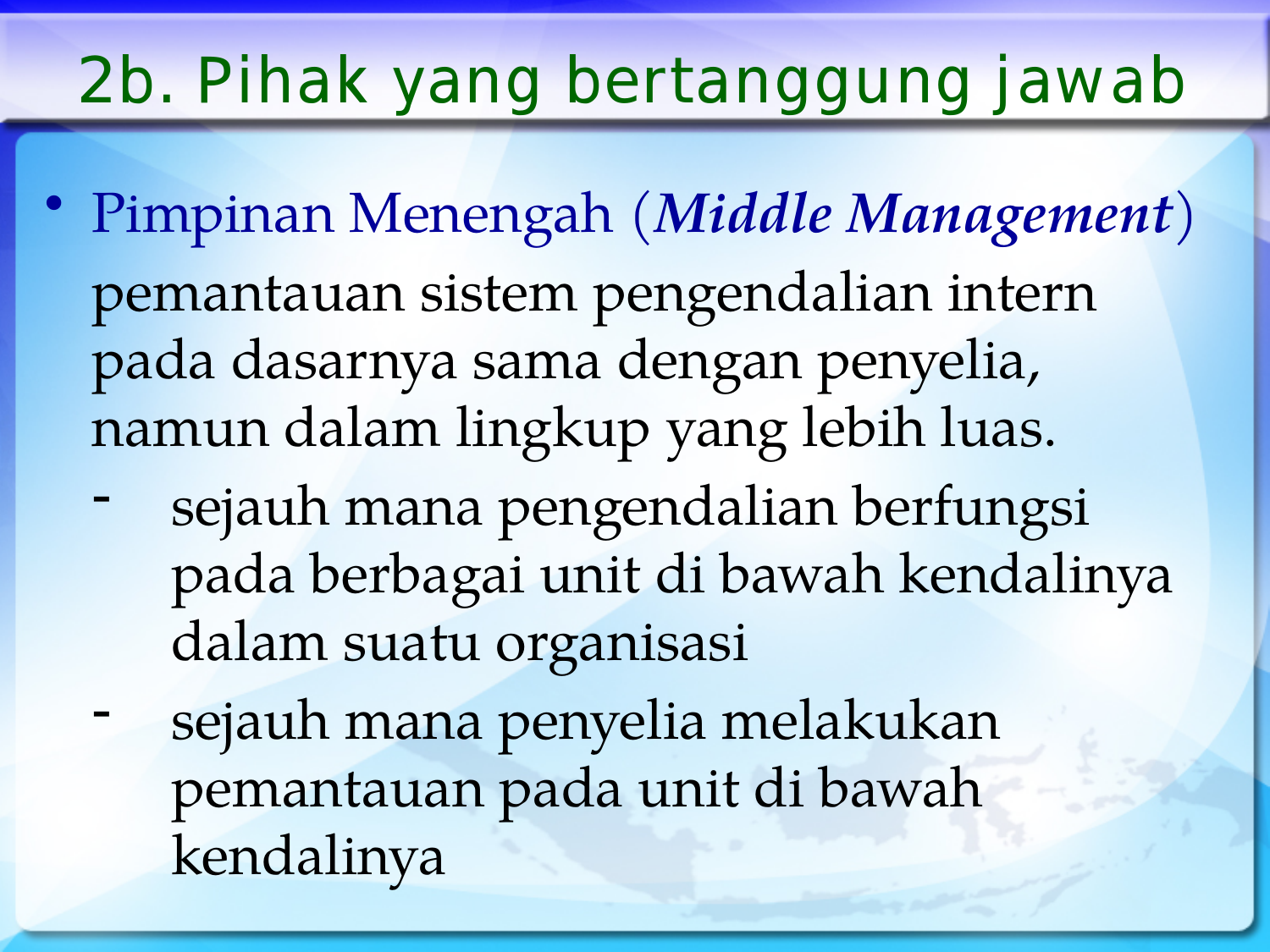

# 2b. Pihak yang bertanggung jawab
Pimpinan Menengah (Middle Management)
pemantauan sistem pengendalian intern pada dasarnya sama dengan penyelia, namun dalam lingkup yang lebih luas.
sejauh mana pengendalian berfungsi pada berbagai unit di bawah kendalinya dalam suatu organisasi
sejauh mana penyelia melakukan pemantauan pada unit di bawah kendalinya